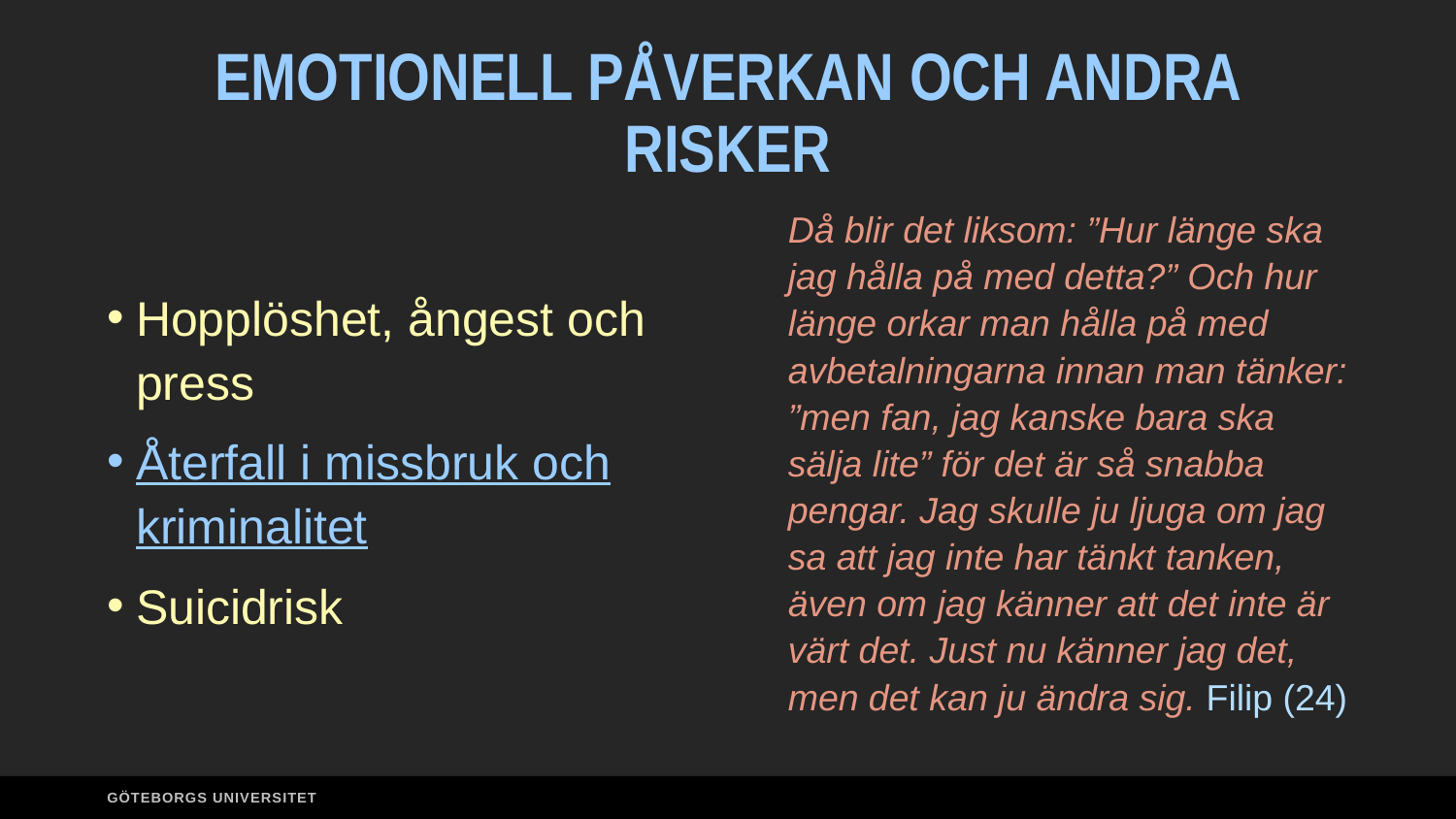

# EMOTIONELL PÅVERKAN OCH ANDRA RISKER
Då blir det liksom: ”Hur länge ska jag hålla på med detta?” Och hur länge orkar man hålla på med avbetalningarna innan man tänker: ”men fan, jag kanske bara ska sälja lite” för det är så snabba pengar. Jag skulle ju ljuga om jag sa att jag inte har tänkt tanken, även om jag känner att det inte är värt det. Just nu känner jag det, men det kan ju ändra sig. Filip (24)

Hopplöshet, ångest och press
Återfall i missbruk och kriminalitet
Suicidrisk